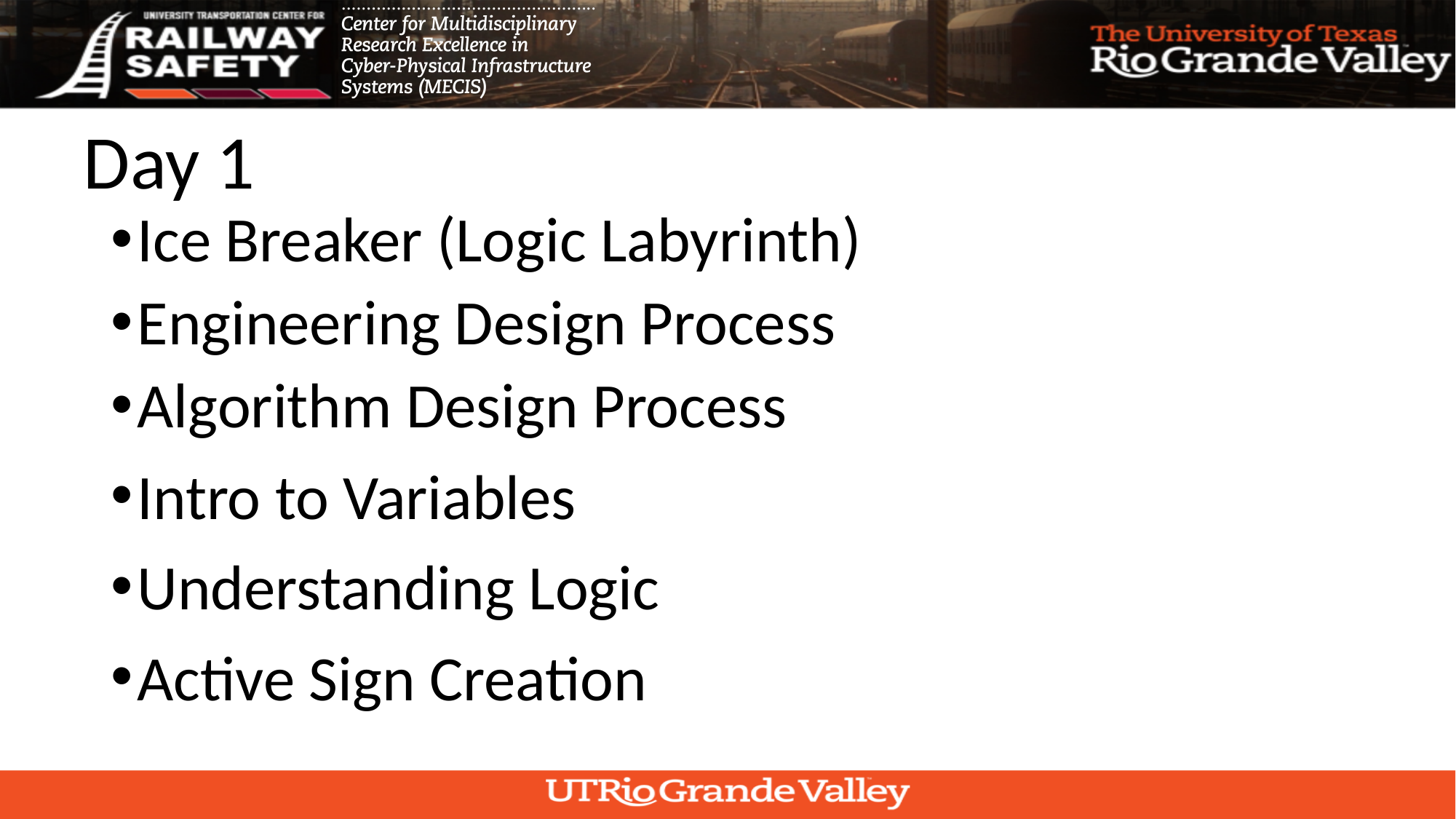

# Day 1
Ice Breaker (Logic Labyrinth)
Engineering Design Process
Algorithm Design Process
Intro to Variables
Understanding Logic
Active Sign Creation